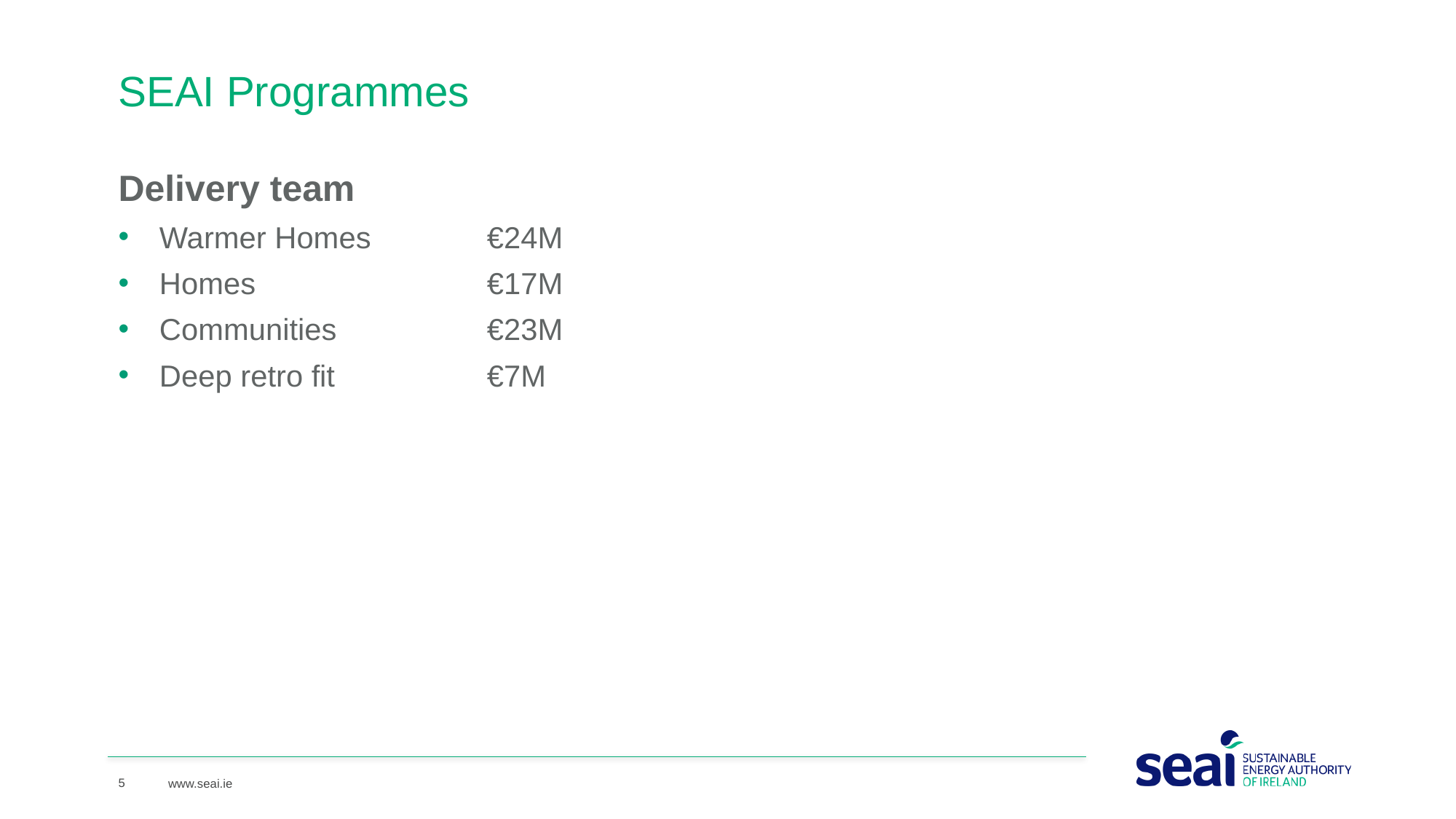

# SEAI Programmes
Delivery team
Warmer Homes 	€24M
Homes			€17M
Communities		€23M
Deep retro fit		€7M

5
www.seai.ie